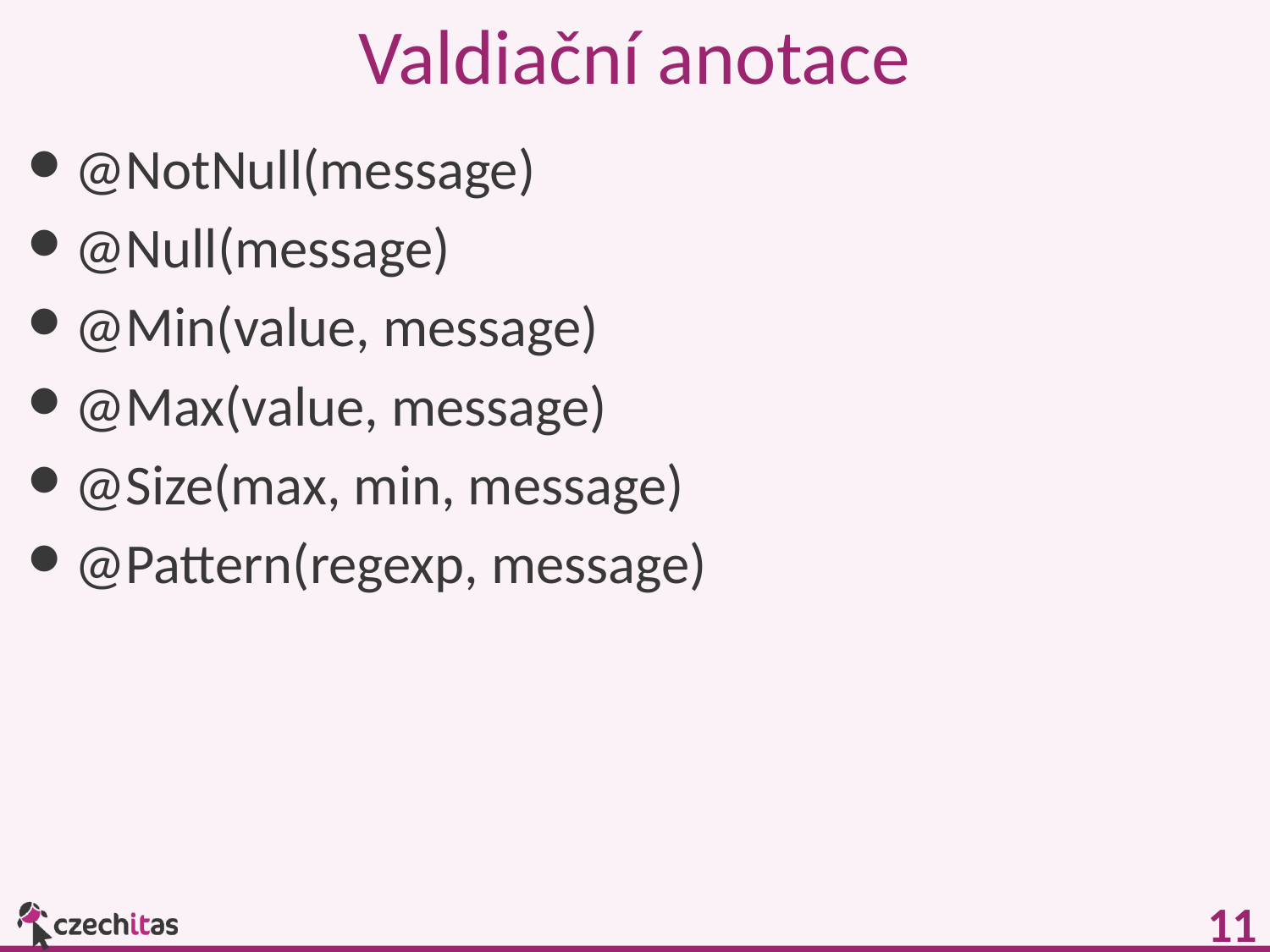

# Valdiační anotace
@NotNull(message)
@Null(message)
@Min(value, message)
@Max(value, message)
@Size(max, min, message)
@Pattern(regexp, message)
11